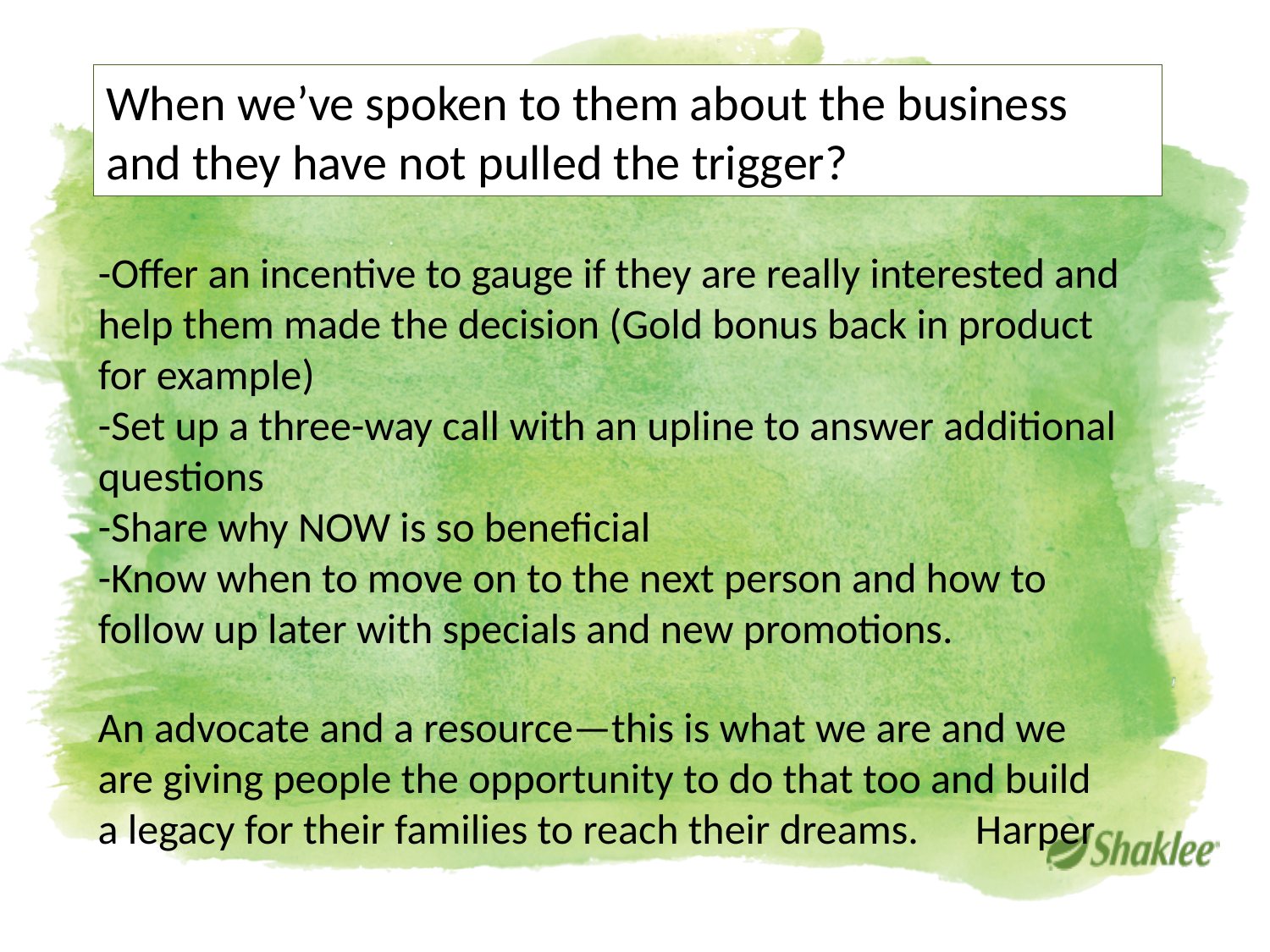

When we’ve spoken to them about the business and they have not pulled the trigger?
-Offer an incentive to gauge if they are really interested and help them made the decision (Gold bonus back in product for example)
-Set up a three-way call with an upline to answer additional questions
-Share why NOW is so beneficial
-Know when to move on to the next person and how to follow up later with specials and new promotions.
An advocate and a resource—this is what we are and we are giving people the opportunity to do that too and build a legacy for their families to reach their dreams.      Harper